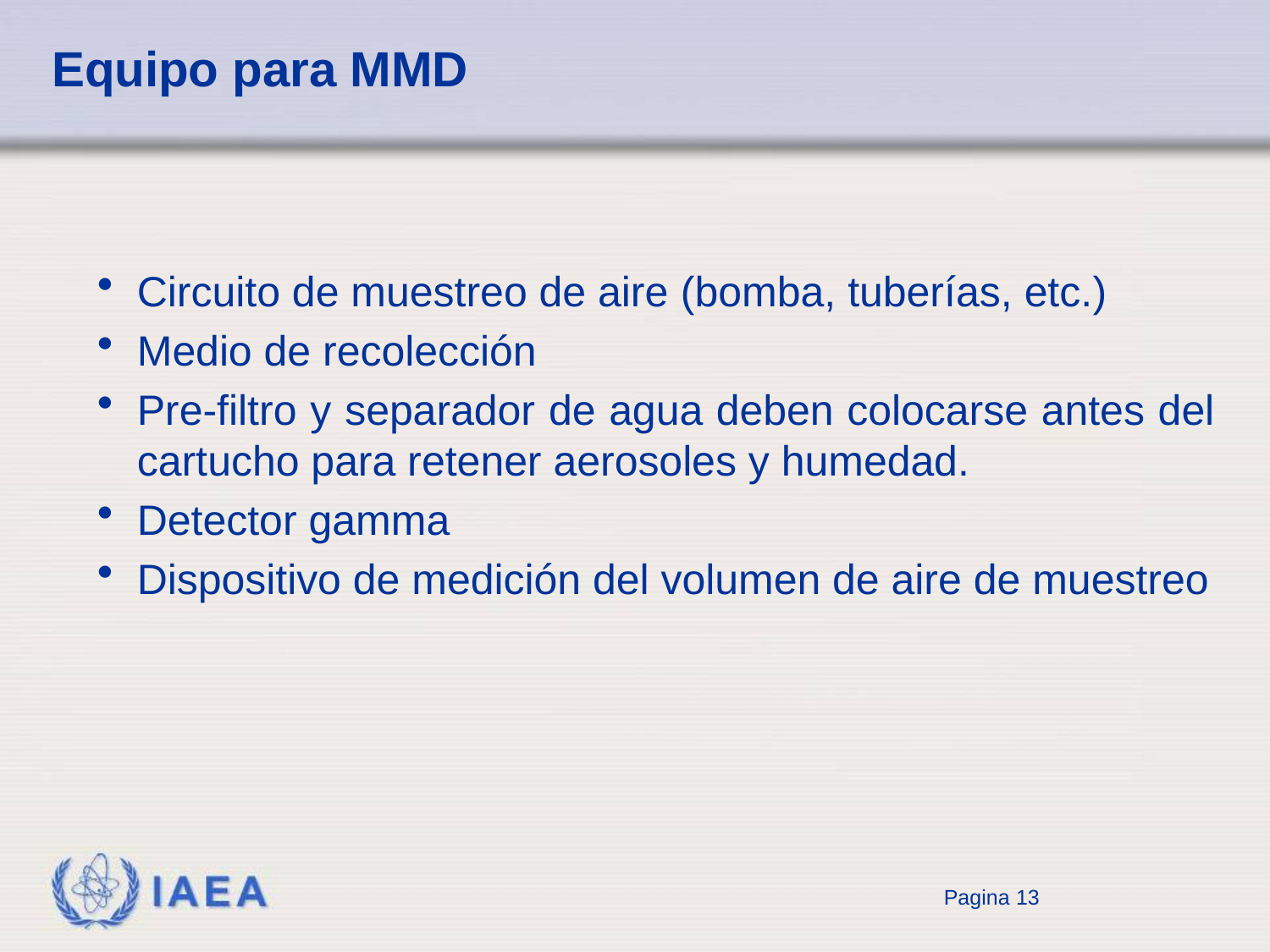

# Equipo para MMD

Circuito de muestreo de aire (bomba, tuberías, etc.)
Medio de recolección
Pre-filtro y separador de agua deben colocarse antes del cartucho para retener aerosoles y humedad.
Detector gamma
Dispositivo de medición del volumen de aire de muestreo